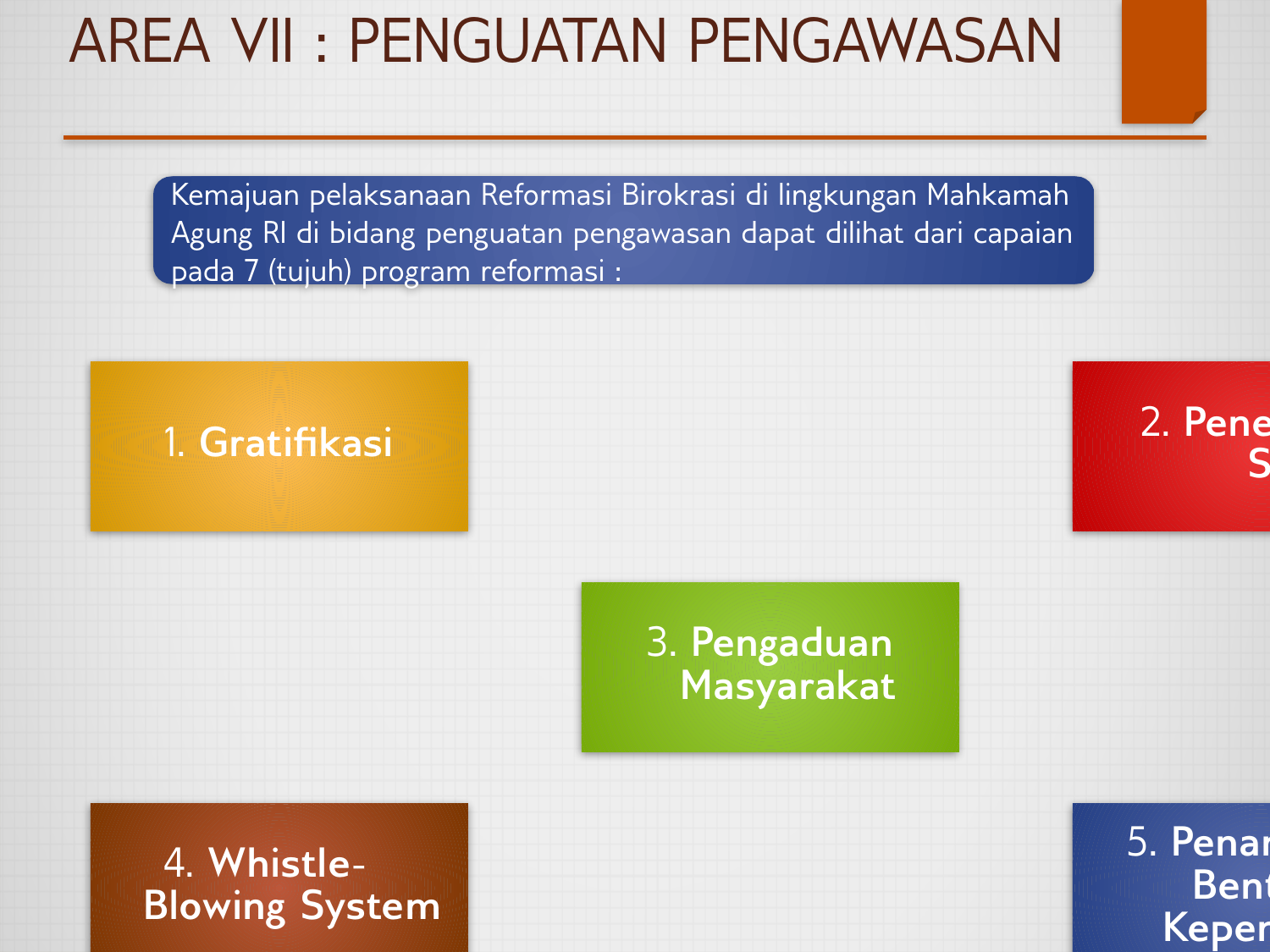

# AREA VII : PENGUATAN PENGAWASAN
Kemajuan pelaksanaan Reformasi Birokrasi di lingkungan Mahkamah Agung RI di bidang penguatan pengawasan dapat dilihat dari capaian pada 7 (tujuh) program reformasi :
1. Gratifikasi
3. Pengaduan Masyarakat
4. Whistle-   Blowing System
77